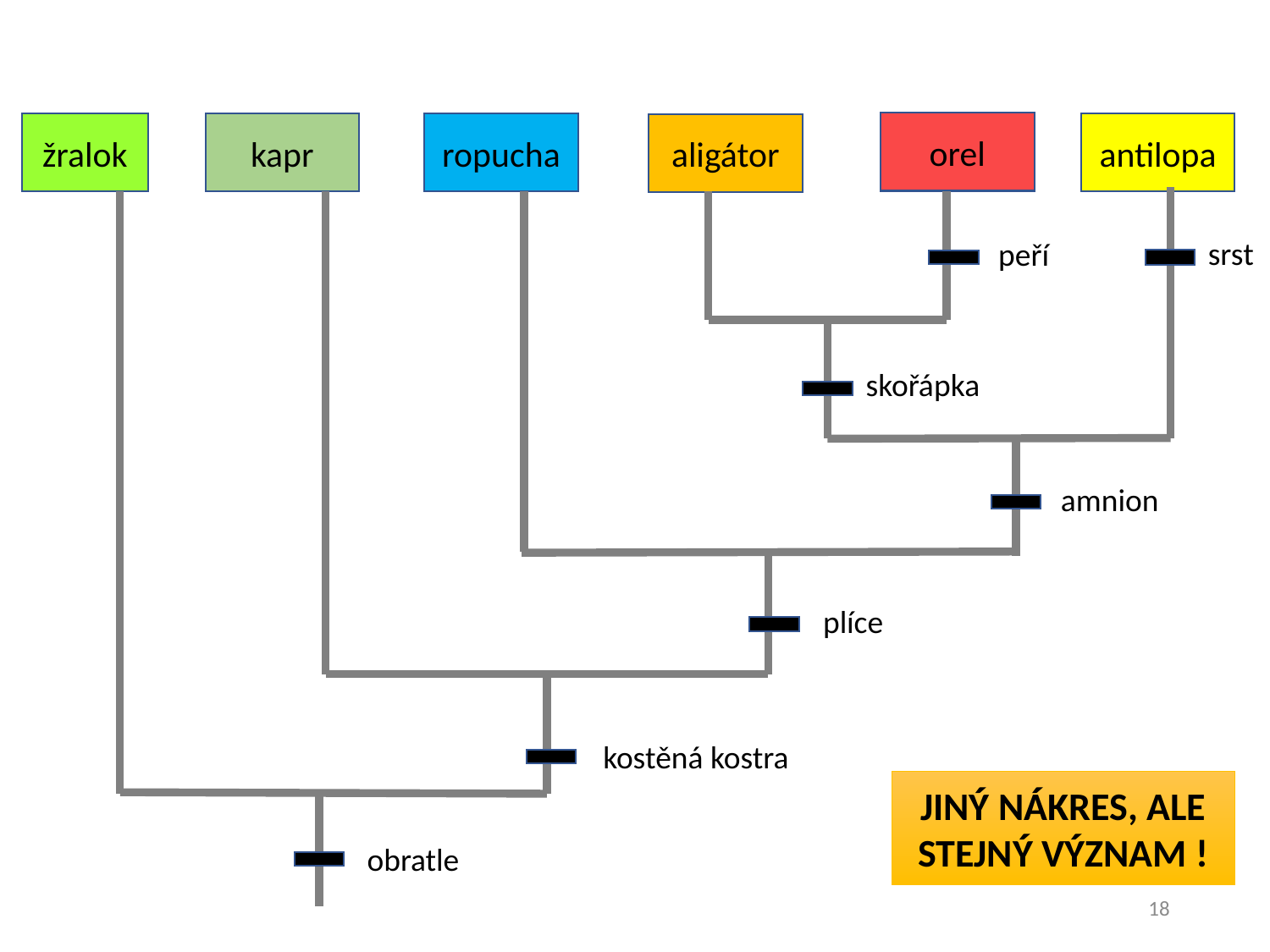

orel
žralok
kapr
ropucha
antilopa
aligátor
srst
peří

skořápka

amnion

plíce

kostěná kostra

JINÝ NÁKRES, ALE STEJNÝ VÝZNAM !
obratle

18